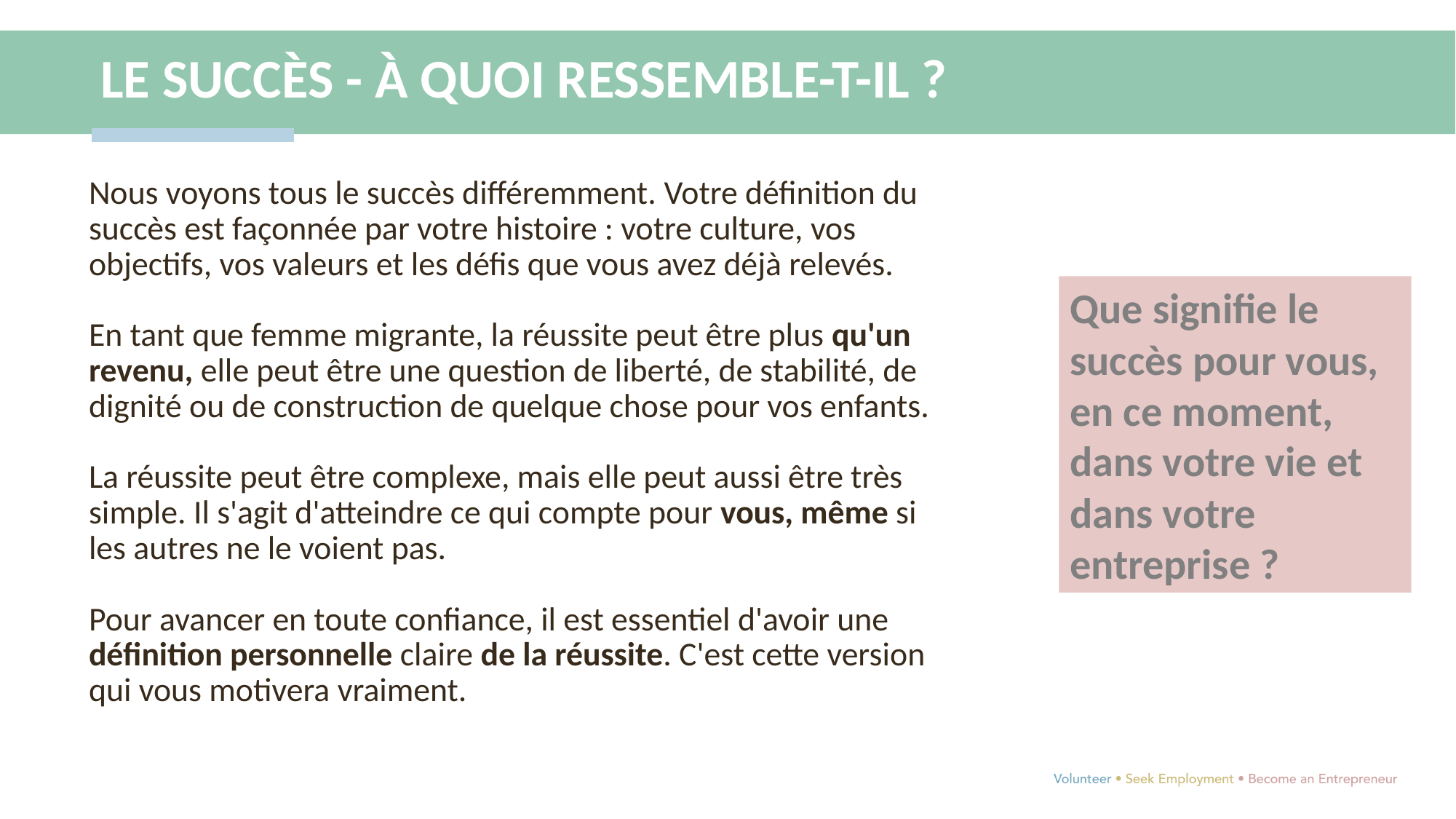

LE SUCCÈS - À QUOI RESSEMBLE-T-IL ?
Nous voyons tous le succès différemment. Votre définition du succès est façonnée par votre histoire : votre culture, vos objectifs, vos valeurs et les défis que vous avez déjà relevés.

En tant que femme migrante, la réussite peut être plus qu'un revenu, elle peut être une question de liberté, de stabilité, de dignité ou de construction de quelque chose pour vos enfants.

La réussite peut être complexe, mais elle peut aussi être très simple. Il s'agit d'atteindre ce qui compte pour vous, même si les autres ne le voient pas.

Pour avancer en toute confiance, il est essentiel d'avoir une définition personnelle claire de la réussite. C'est cette version qui vous motivera vraiment.

Que signifie le succès pour vous, en ce moment, dans votre vie et dans votre entreprise ?